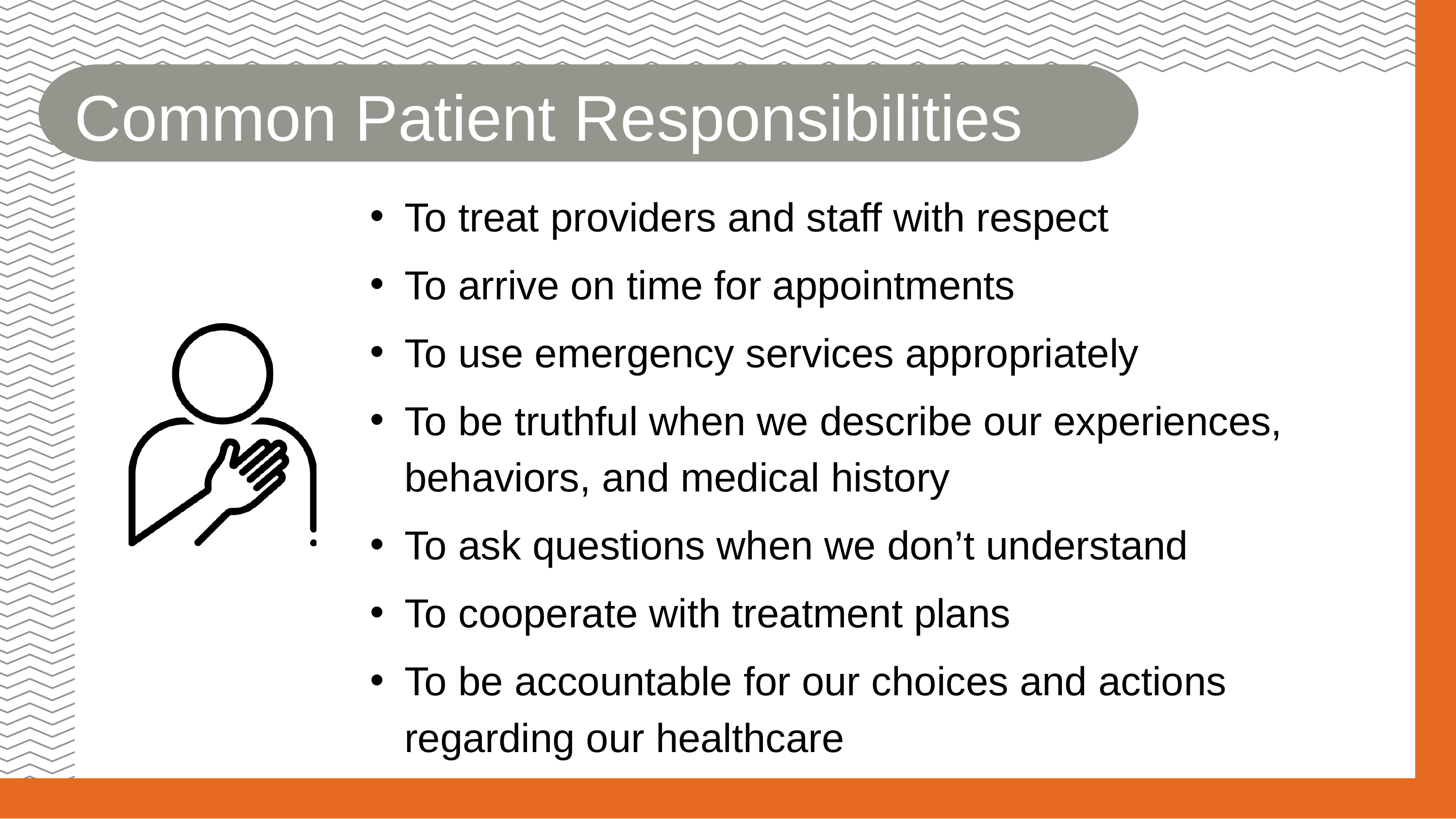

Common Patient Responsibilities

To treat providers and staff with respect

To arrive on time for appointments

To use emergency services appropriately

To be truthful when we describe our experiences, behaviors, and medical history

To ask questions when we don’t understand

To cooperate with treatment plans

To be accountable for our choices and actions regarding our healthcare